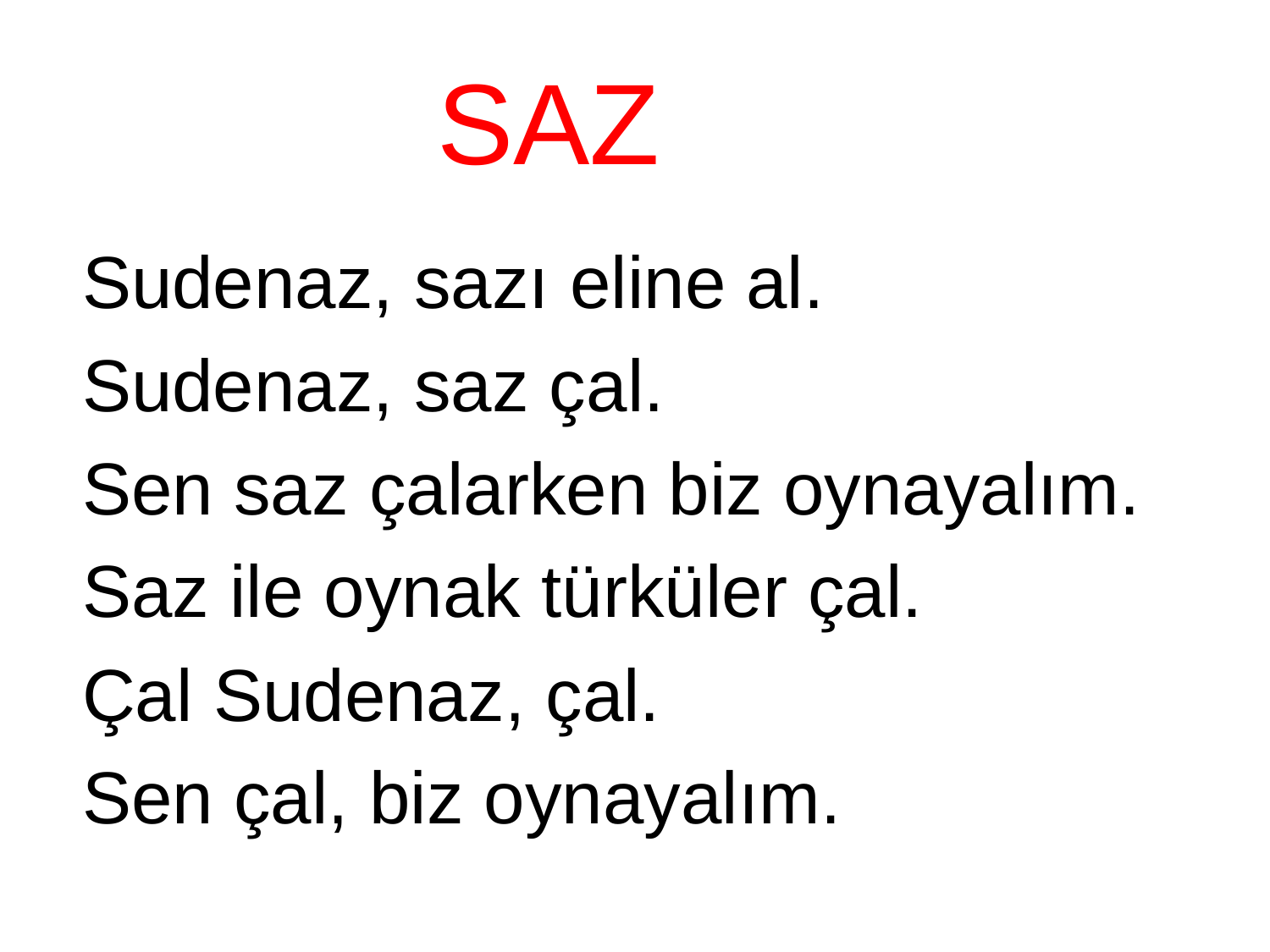

SAZ
Sudenaz, sazı eline al.
Sudenaz, saz çal.
Sen saz çalarken biz oynayalım.
Saz ile oynak türküler çal.
Çal Sudenaz, çal.
Sen çal, biz oynayalım.